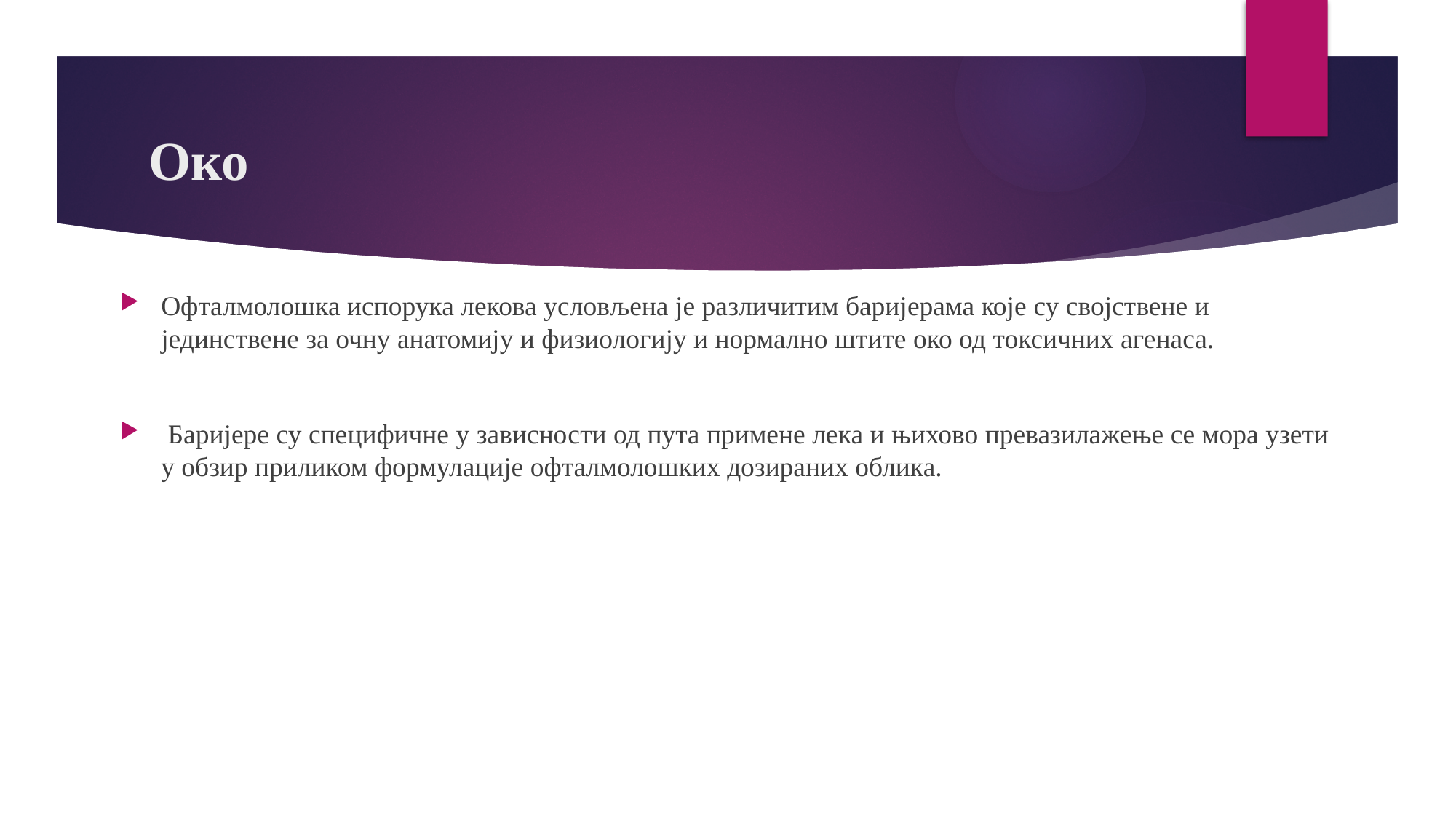

# Око
Офталмолошка испорука лекова условљена је различитим баријерама које су својствене и јединствене за очну анатомију и физиологију и нормално штите око од токсичних агенаса.

 Баријере су специфичне у зависности од пута примене лека и њихово превазилажење се мора узети у обзир приликом формулације офталмолошких дозираних облика.